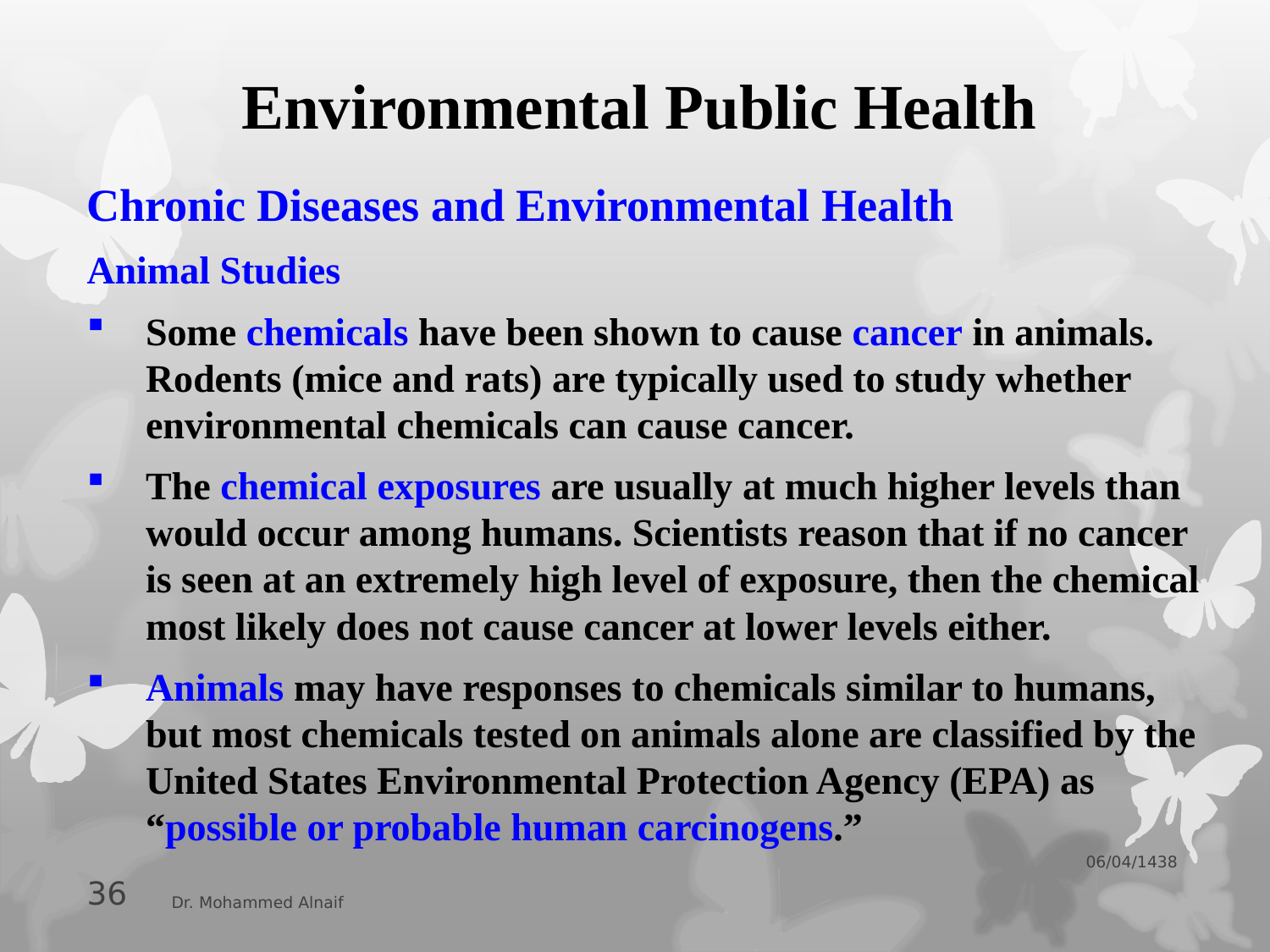

# Environmental Public Health
Chronic Diseases and Environmental Health
Animal Studies
Some chemicals have been shown to cause cancer in animals. Rodents (mice and rats) are typically used to study whether environmental chemicals can cause cancer.
The chemical exposures are usually at much higher levels than would occur among humans. Scientists reason that if no cancer is seen at an extremely high level of exposure, then the chemical most likely does not cause cancer at lower levels either.
Animals may have responses to chemicals similar to humans, but most chemicals tested on animals alone are classified by the United States Environmental Protection Agency (EPA) as “possible or probable human carcinogens.”
06/04/1438
36
Dr. Mohammed Alnaif